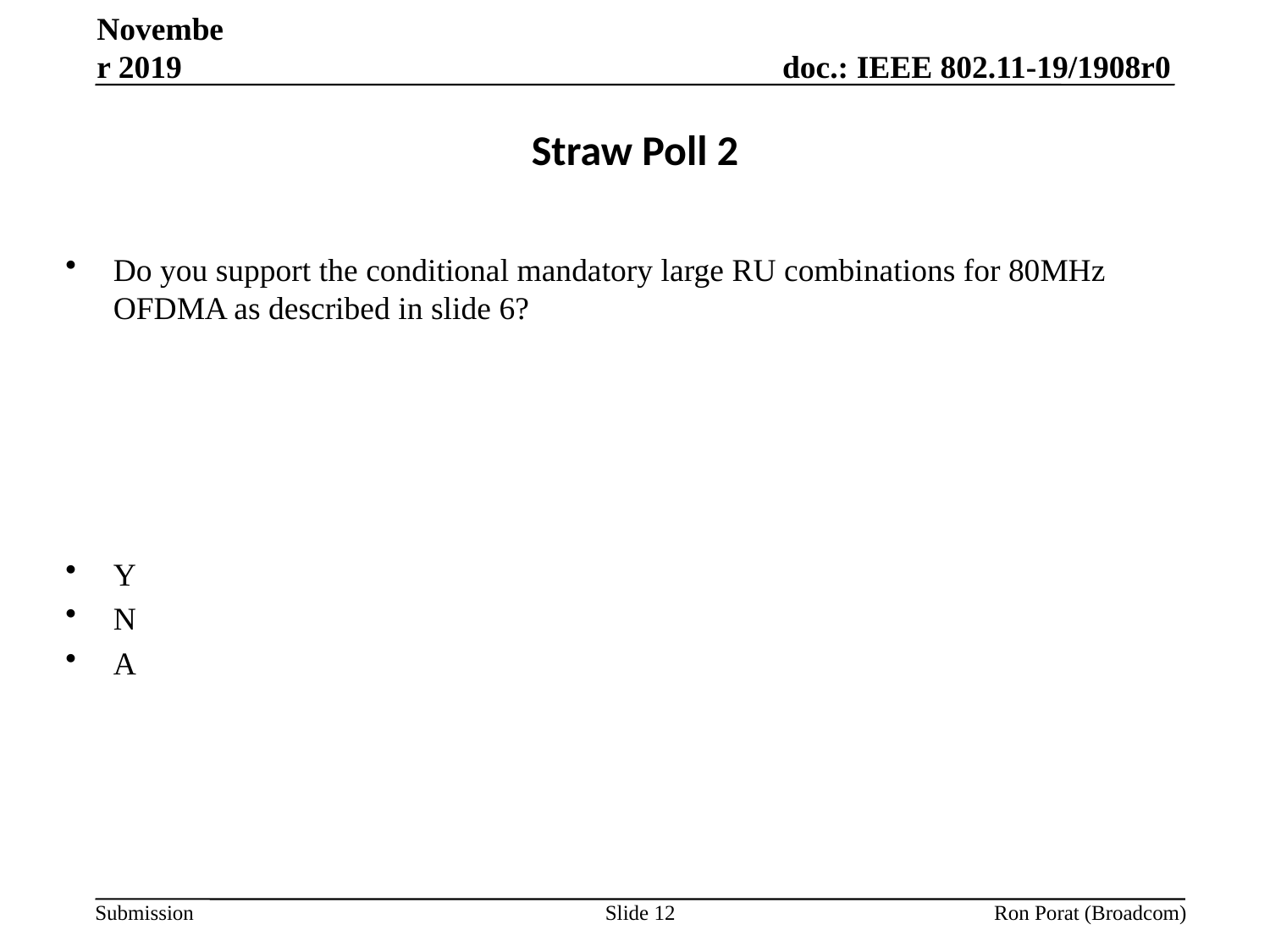

November 2019
# Straw Poll 2
Do you support the conditional mandatory large RU combinations for 80MHz OFDMA as described in slide 6?

Y
N
A

Slide 12
Ron Porat (Broadcom)